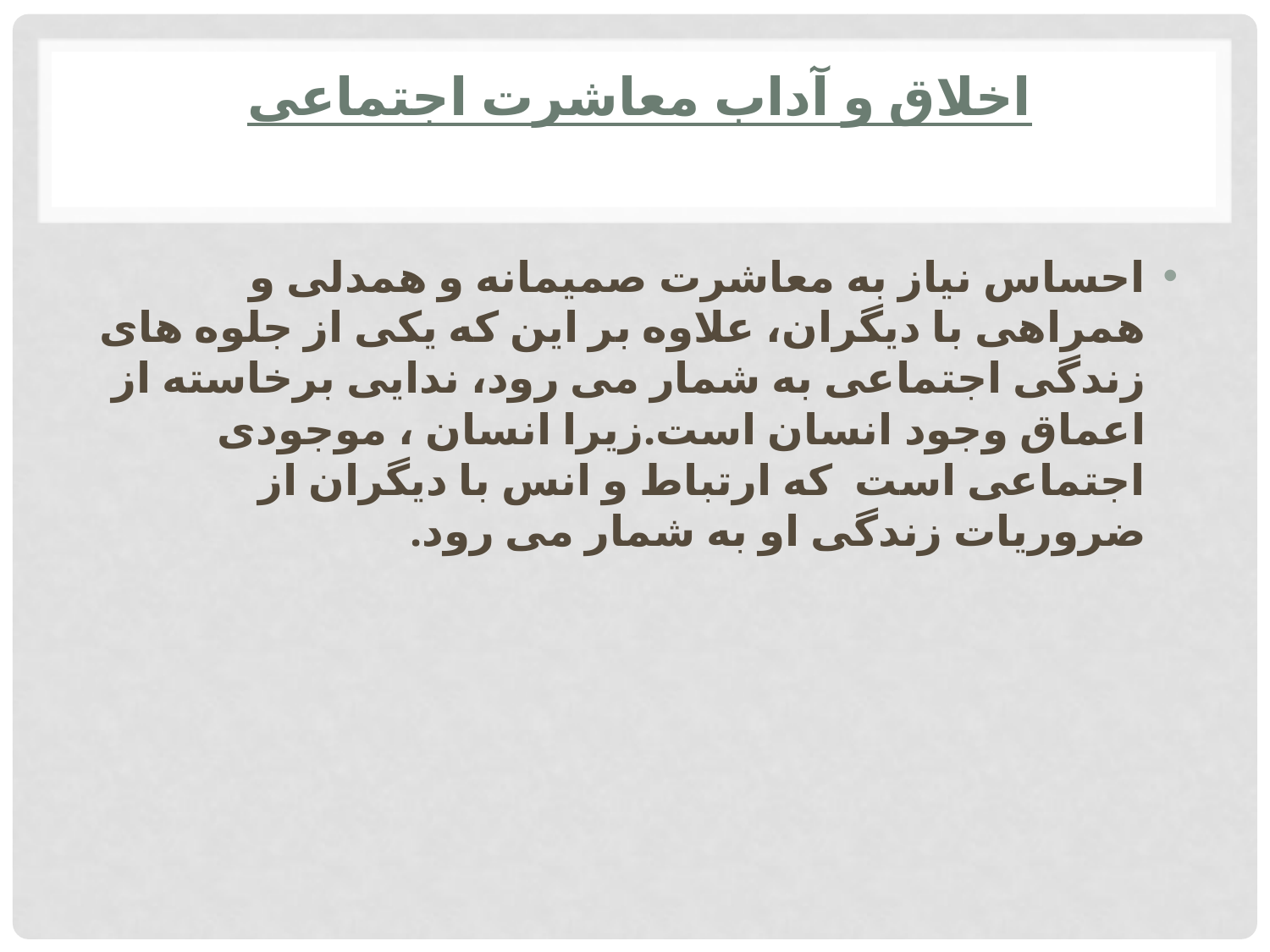

# اخلاق و آداب معاشرت اجتماعی
احساس نیاز به معاشرت صمیمانه و همدلی و همراهی با دیگران، علاوه بر این که یکی از جلوه های زندگی اجتماعی به شمار می رود، ندایی برخاسته از اعماق وجود انسان است.زیرا انسان ، موجودی اجتماعی است  که ارتباط و انس با دیگران از ضروریات زندگی او به شمار می رود.